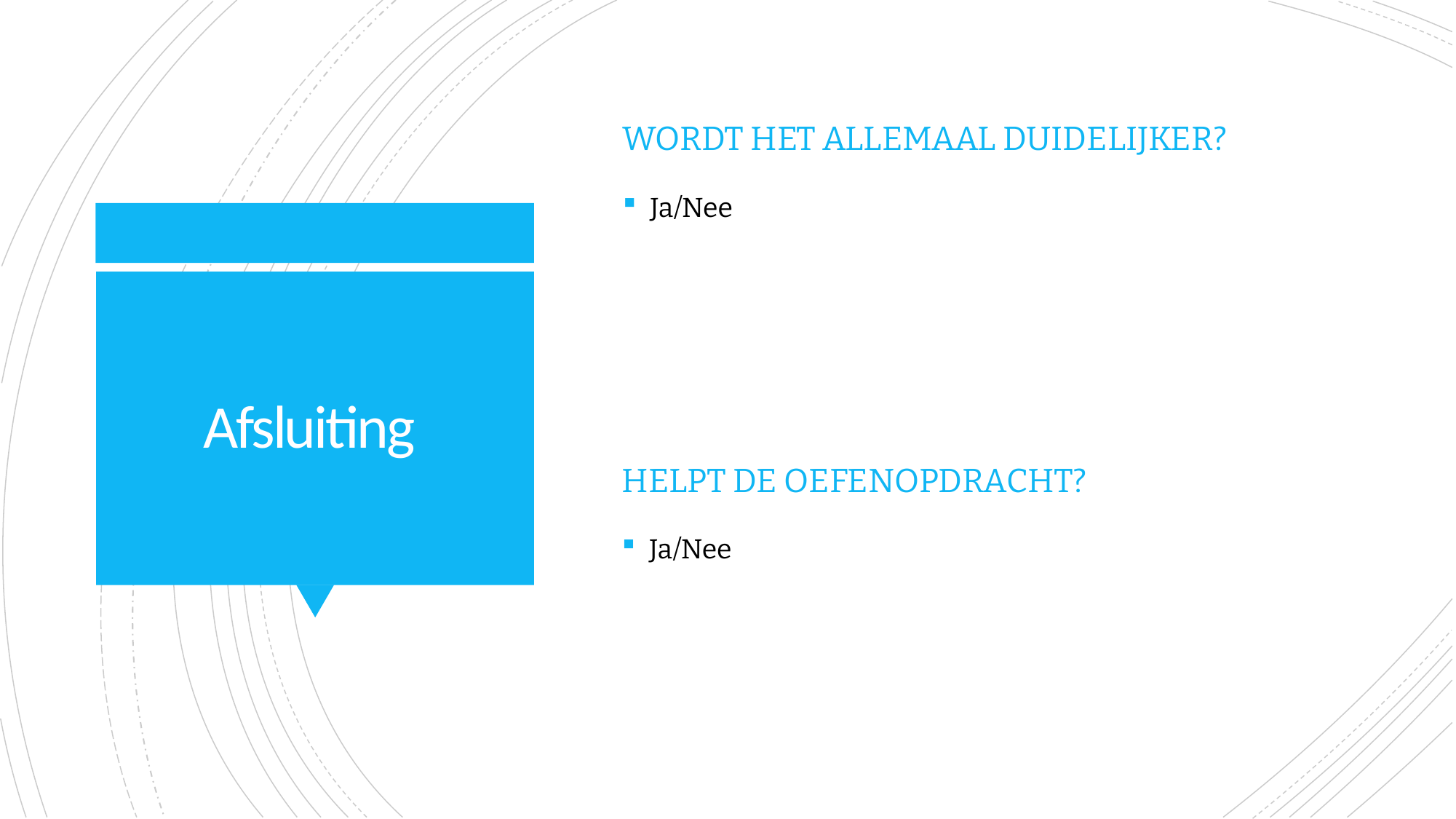

Wordt het allemaal duidelijker?
Ja/Nee
# Afsluiting
Helpt de Oefenopdracht?
Ja/Nee